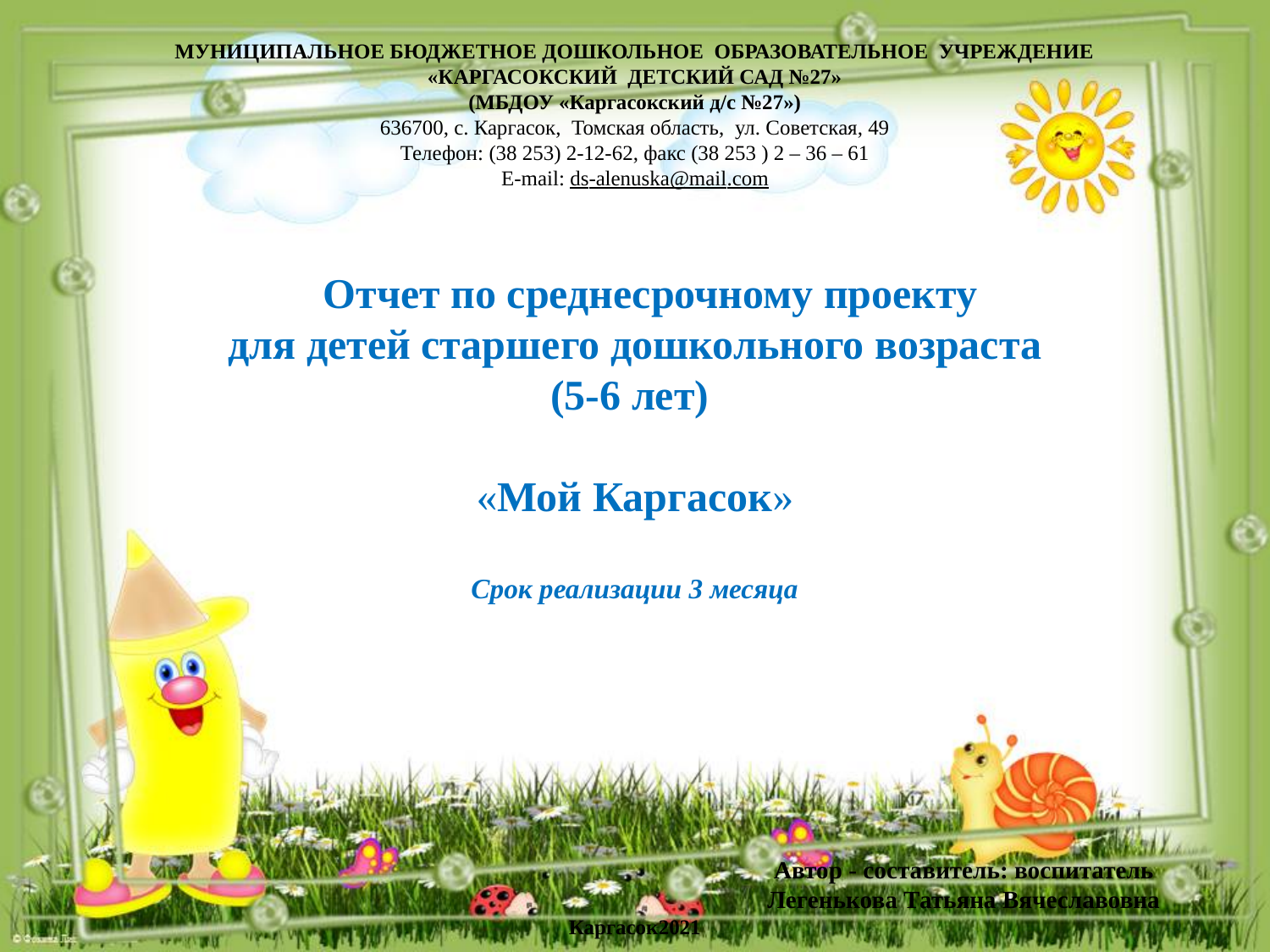

МУНИЦИПАЛЬНОЕ БЮДЖЕТНОЕ ДОШКОЛЬНОЕ  ОБРАЗОВАТЕЛЬНОЕ  УЧРЕЖДЕНИЕ
«КАРГАСОКСКИЙ  ДЕТСКИЙ САД №27»
(МБДОУ «Каргасокский д/с №27»)
636700, с. Каргасок,  Томская область,  ул. Советская, 49
Телефон: (38 253) 2-12-62, факс (38 253 ) 2 – 36 – 61
Е-mail: ds-alenuska@mail.com

                        Отчет по среднесрочному проекту
для детей старшего дошкольного возраста
(5-6 лет)

«Мой Каргасок»

Срок реализации 3 месяца

Автор - составитель: воспитатель
Легенькова Татьяна Вячеславовна
Каргасок2021